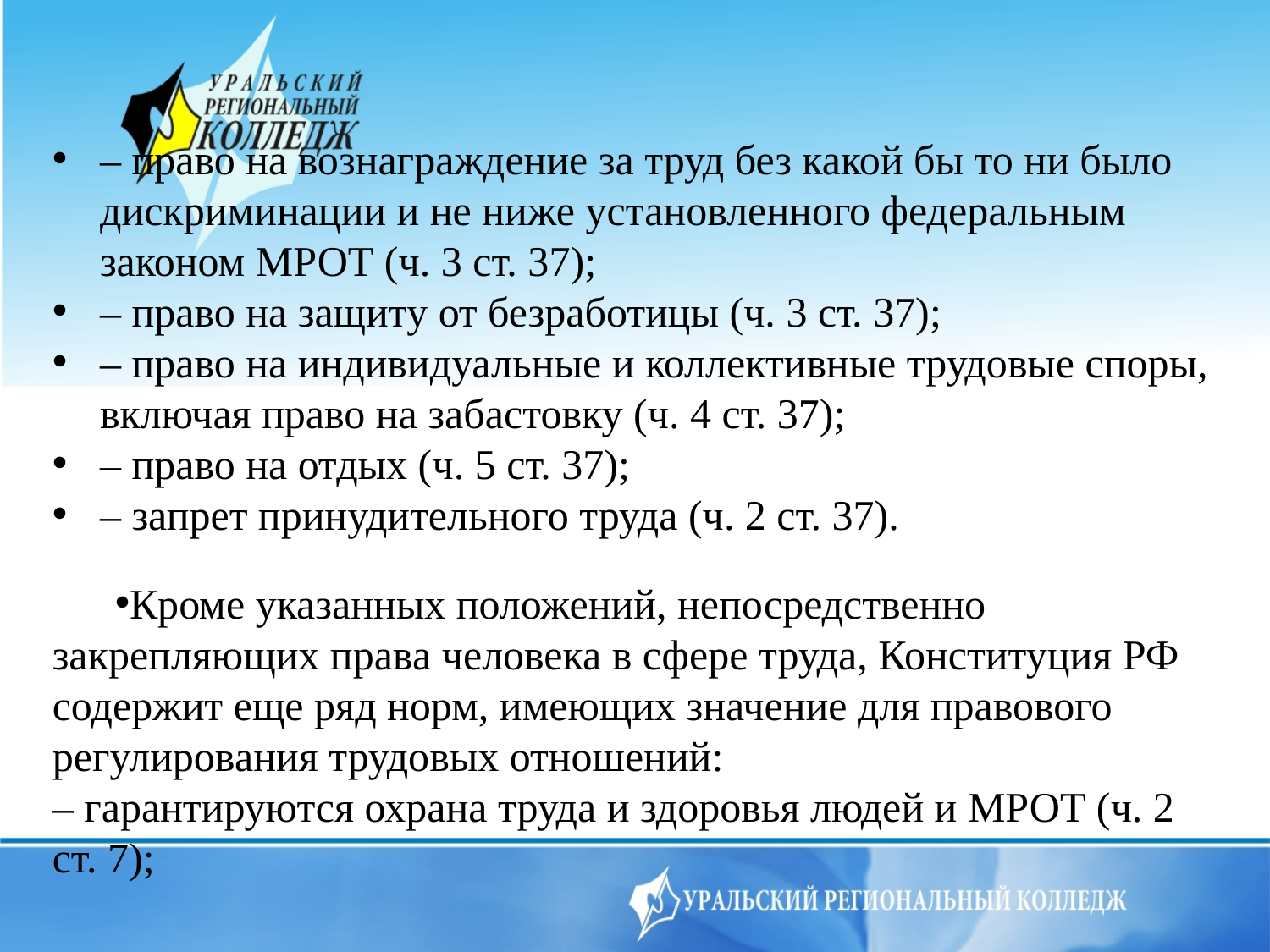

– право на вознаграждение за труд без какой бы то ни было дискриминации и не ниже установленного федеральным законом МРОТ (ч. 3 ст. 37);
– право на защиту от безработицы (ч. 3 ст. 37);
– право на индивидуальные и коллективные трудовые споры, включая право на забастовку (ч. 4 ст. 37);
– право на отдых (ч. 5 ст. 37);
– запрет принудительного труда (ч. 2 ст. 37).

Кроме указанных положений, непосредственно закрепляющих права человека в сфере труда, Конституция РФ содержит еще ряд норм, имеющих значение для правового регулирования трудовых отношений:
– гарантируются охрана труда и здоровья людей и МРОТ (ч. 2 ст. 7);